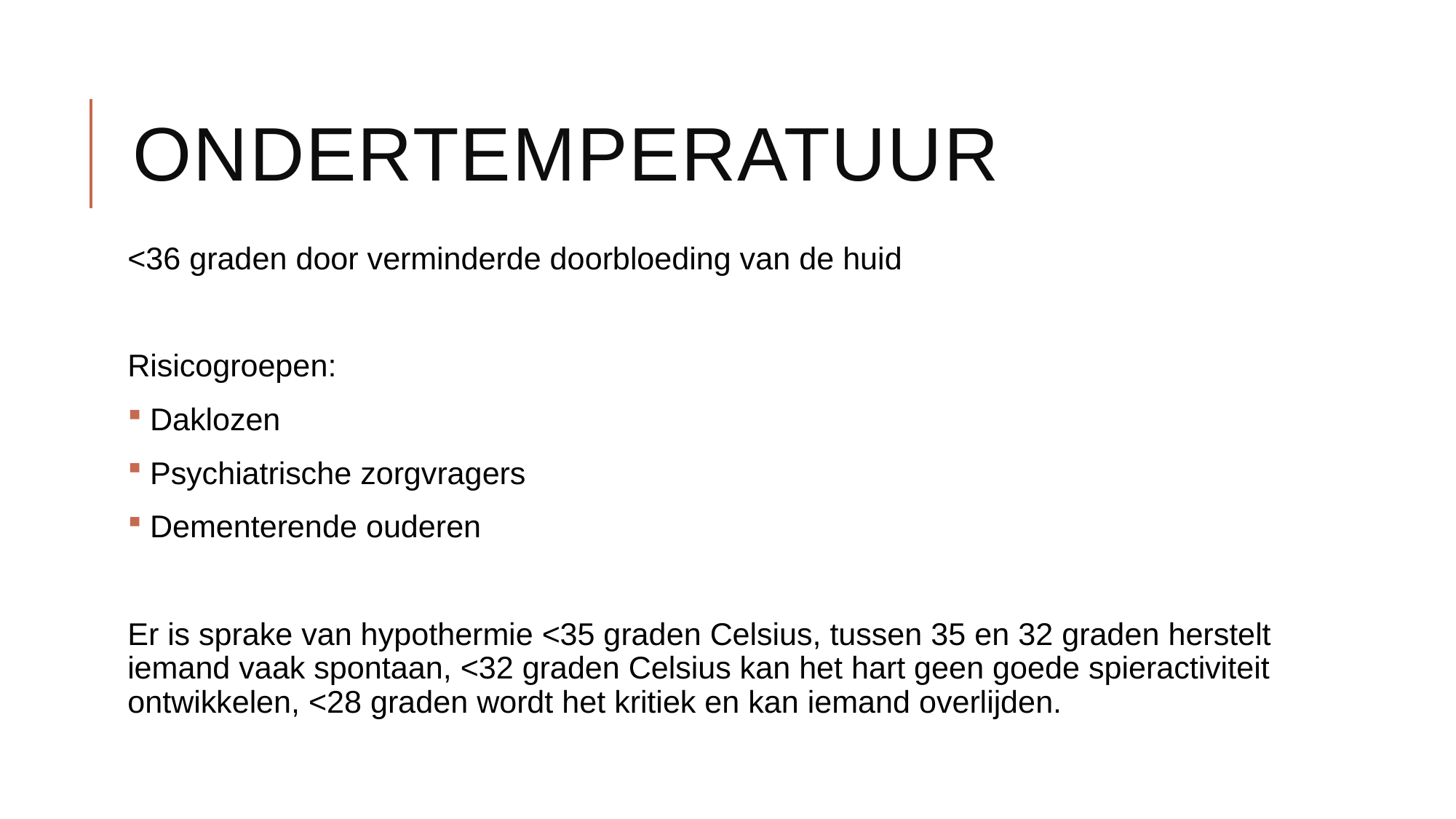

# Ondertemperatuur
<36 graden door verminderde doorbloeding van de huid

Risicogroepen:
 Daklozen
 Psychiatrische zorgvragers
 Dementerende ouderen

Er is sprake van hypothermie <35 graden Celsius, tussen 35 en 32 graden herstelt iemand vaak spontaan, <32 graden Celsius kan het hart geen goede spieractiviteit ontwikkelen, <28 graden wordt het kritiek en kan iemand overlijden.